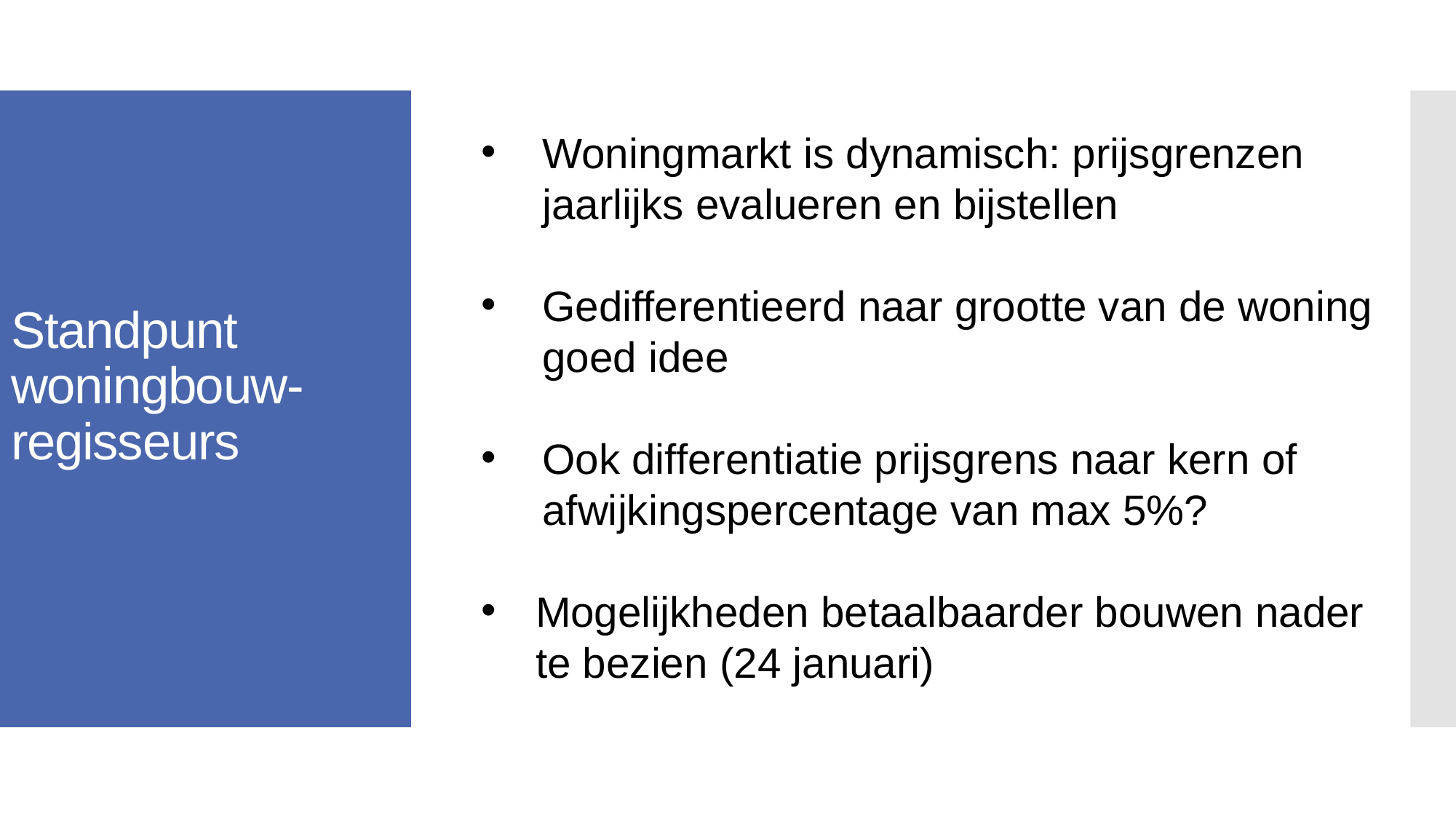

Woningmarkt is dynamisch: prijsgrenzen jaarlijks evalueren en bijstellen

Gedifferentieerd naar grootte van de woning goed idee

Ook differentiatie prijsgrens naar kern of afwijkingspercentage van max 5%?

Mogelijkheden betaalbaarder bouwen nader te bezien (24 januari)
# Standpunt woningbouw-regisseurs